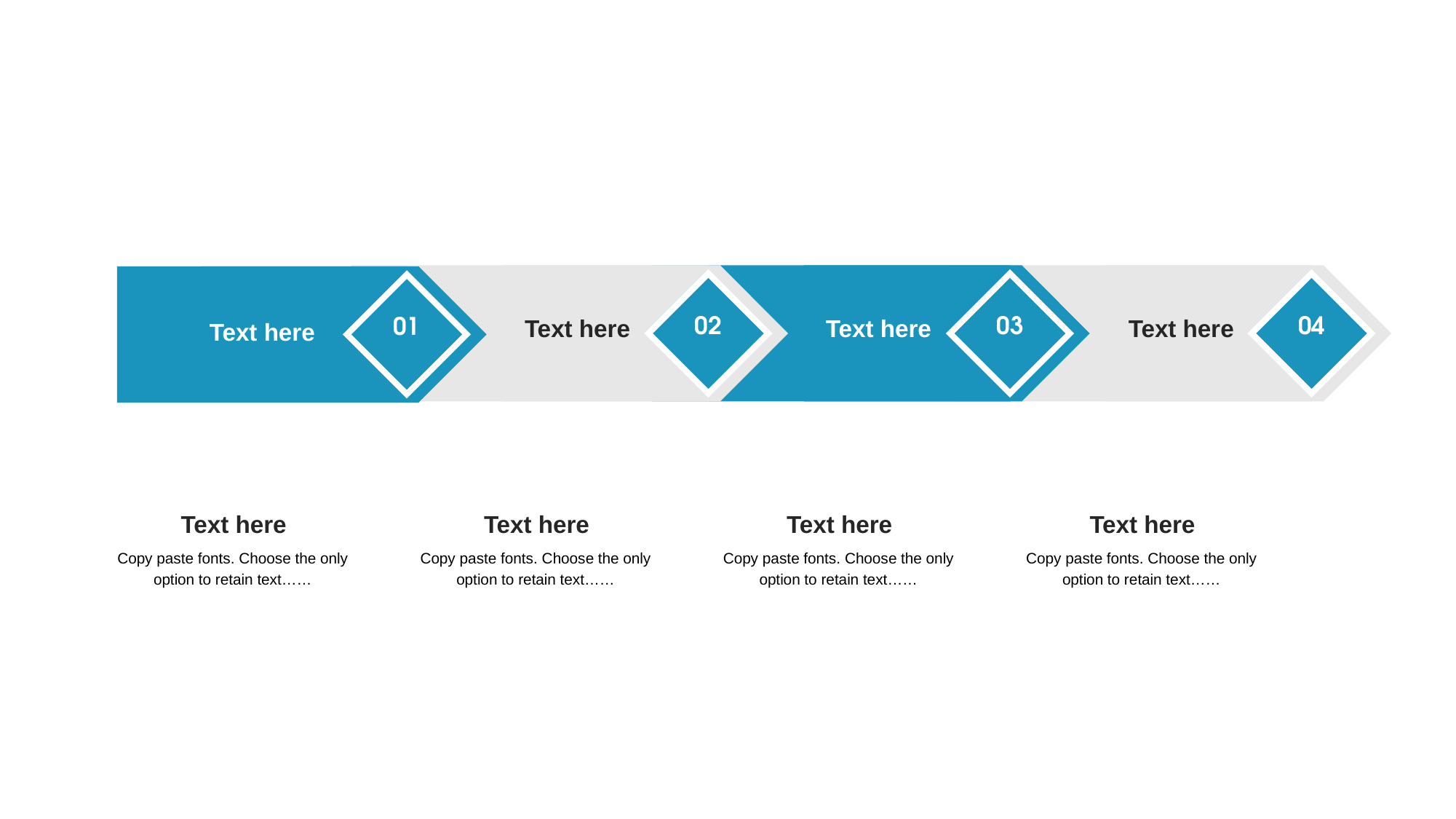

02
Text here

03
Text here

04
Text here

01
Text here
Text here
Copy paste fonts. Choose the only option to retain text……
Text here
Copy paste fonts. Choose the only option to retain text……
Text here
Copy paste fonts. Choose the only option to retain text……
Text here
Copy paste fonts. Choose the only option to retain text……